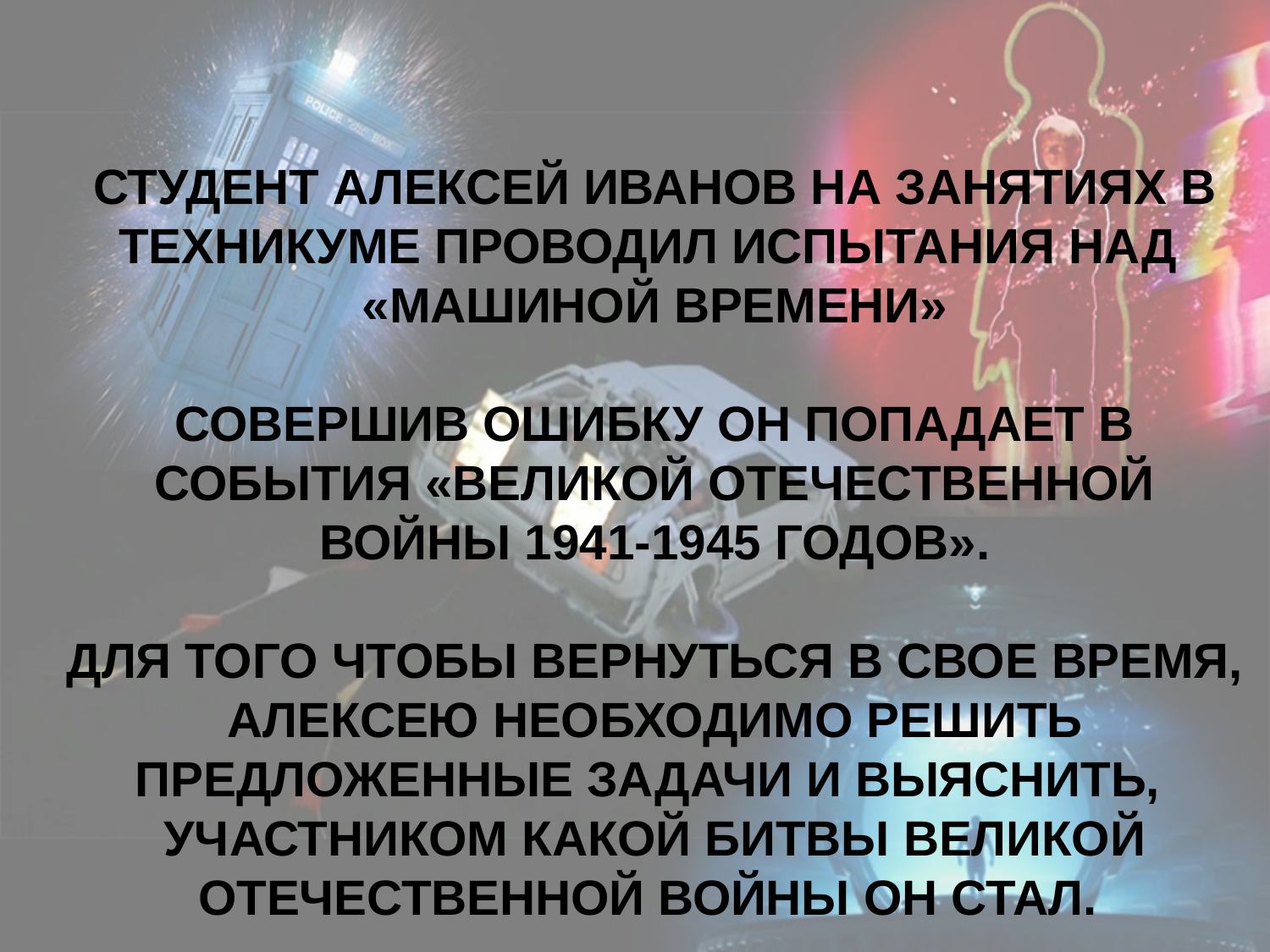

Студент Алексей Иванов на занятиях в техникуме проводил испытания над
«Машиной времени»

Совершив ошибку он попадает в события «Великой Отечественной войны 1941-1945 годов».

Для того чтобы вернуться в свое время, Алексею необходимо решить предложенные задачи и выяснить,
Участником какой битвы Великой отечественной войны он стал.